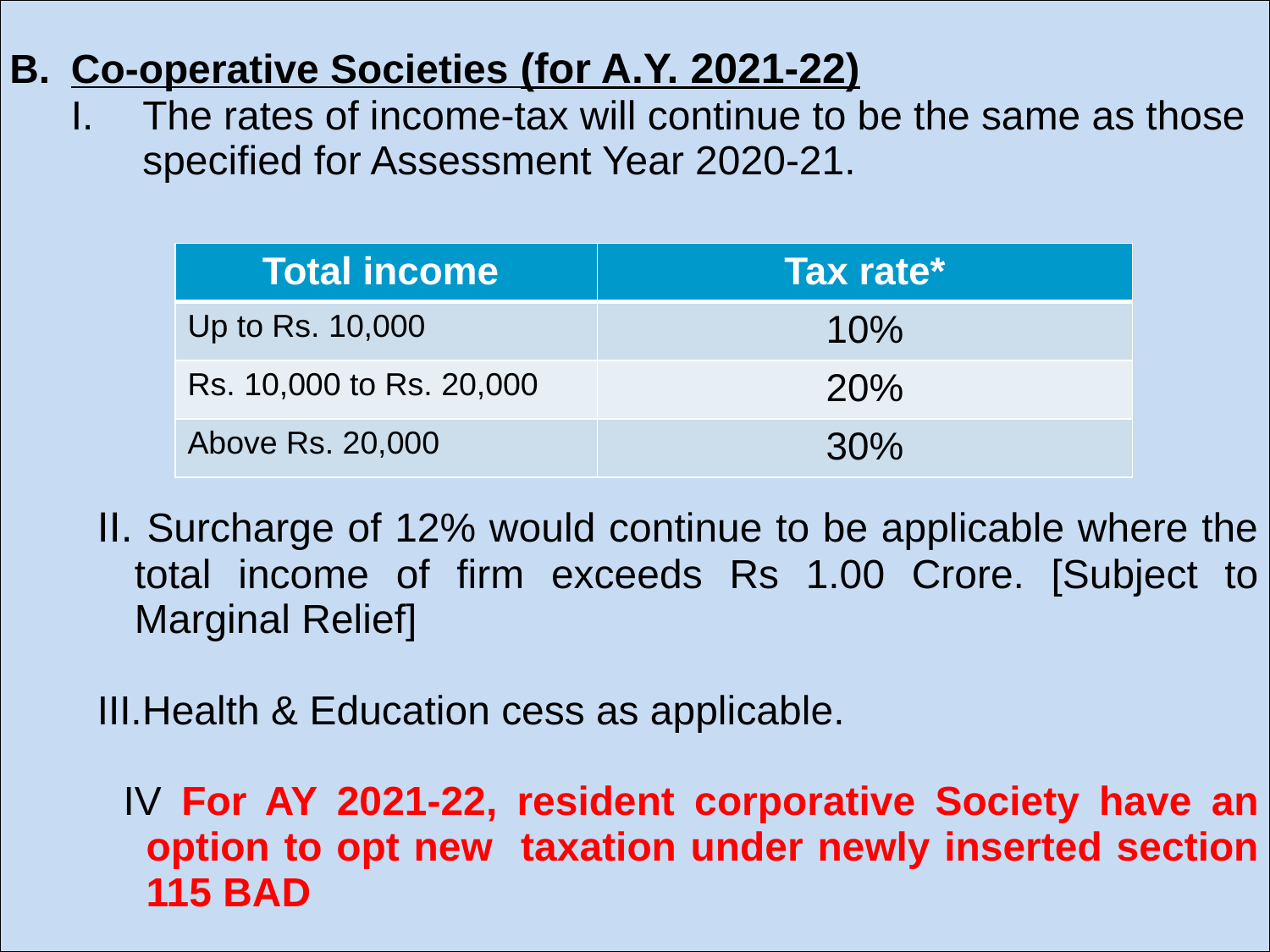

| Co-operative Societies (for A.Y. 2021-22) The rates of income-tax will continue to be the same as those specified for Assessment Year 2020-21. II. Surcharge of 12% would continue to be applicable where the total income of firm exceeds Rs 1.00 Crore. [Subject to Marginal Relief] III.Health & Education cess as applicable. IV For AY 2021-22, resident corporative Society have an option to opt new taxation under newly inserted section 115 BAD |
| --- |
| Total income | Tax rate\* |
| --- | --- |
| Up to Rs. 10,000 | 10% |
| Rs. 10,000 to Rs. 20,000 | 20% |
| Above Rs. 20,000 | 30% |
22